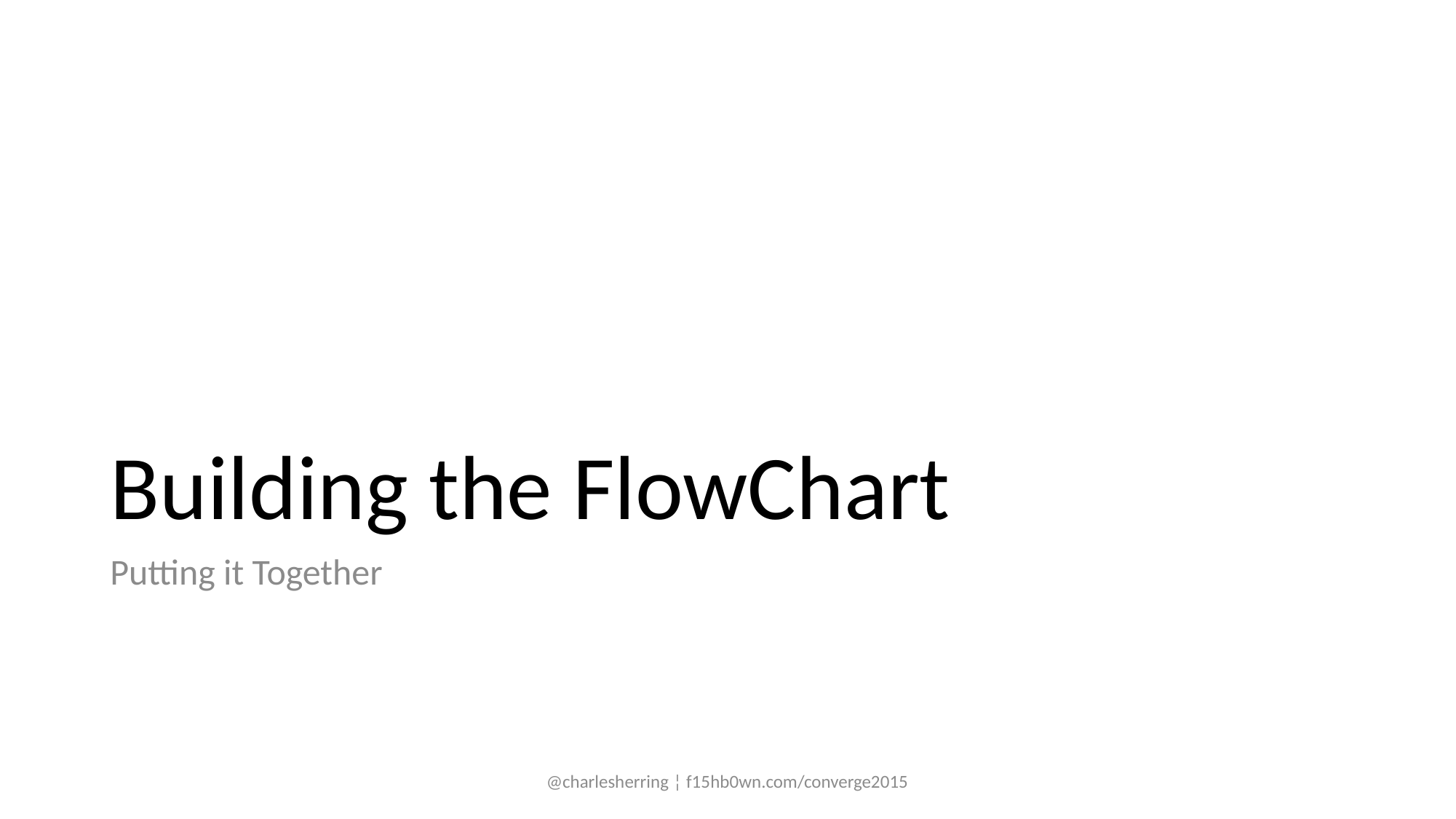

# Building the FlowChart
Putting it Together
@charlesherring ¦ f15hb0wn.com/converge2015